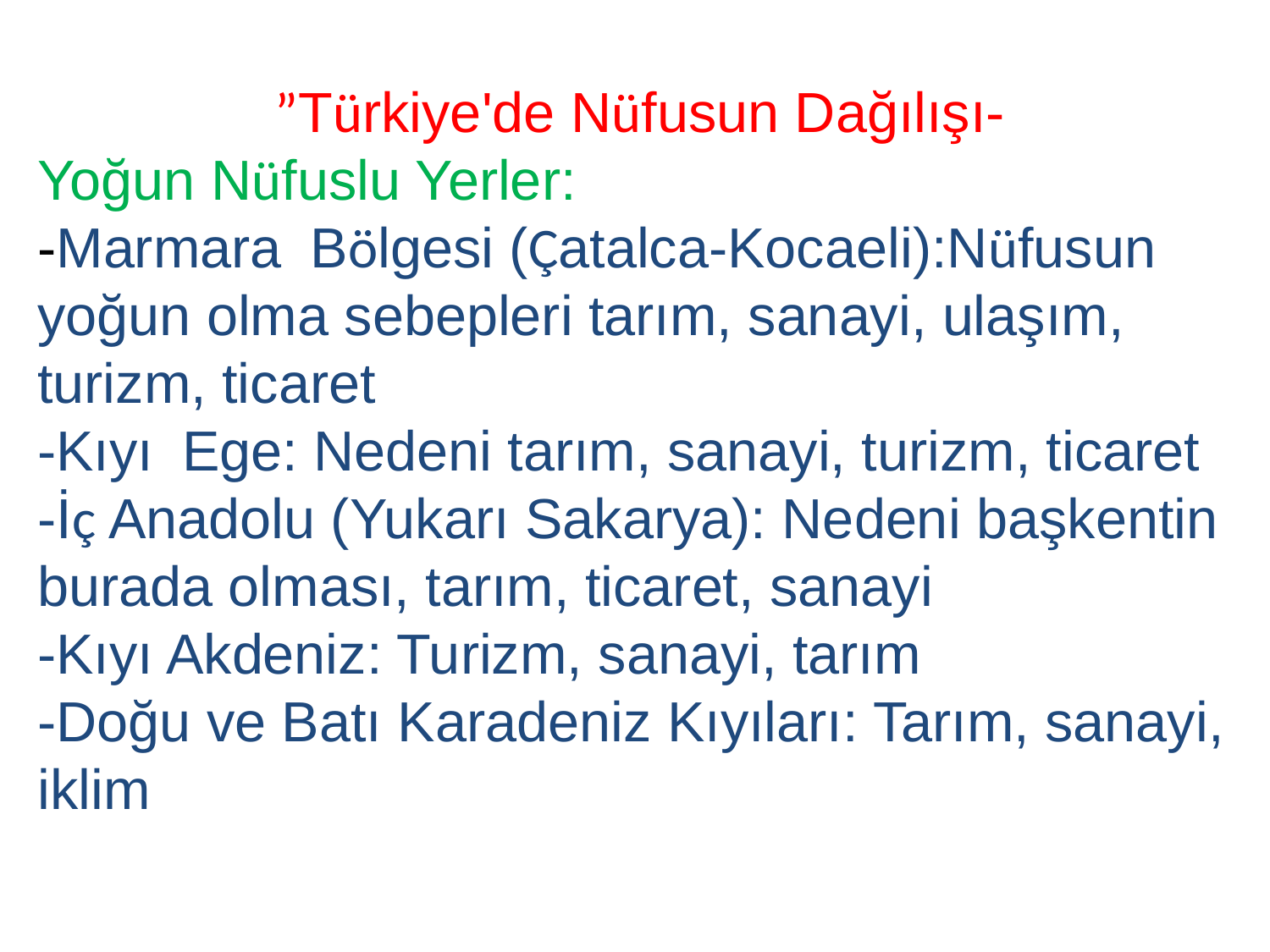

”Türkiye'de Nüfusun Dağılışı-
Yoğun Nüfuslu Yerler:
-Marmara  Bölgesi (Çatalca-Kocaeli):Nüfusun yoğun olma sebepleri tarım, sanayi, ulaşım, turizm, ticaret
-Kıyı  Ege: Nedeni tarım, sanayi, turizm, ticaret
-İç Anadolu (Yukarı Sakarya): Nedeni başkentin burada olması, tarım, ticaret, sanayi
-Kıyı Akdeniz: Turizm, sanayi, tarım
-Doğu ve Batı Karadeniz Kıyıları: Tarım, sanayi, iklim